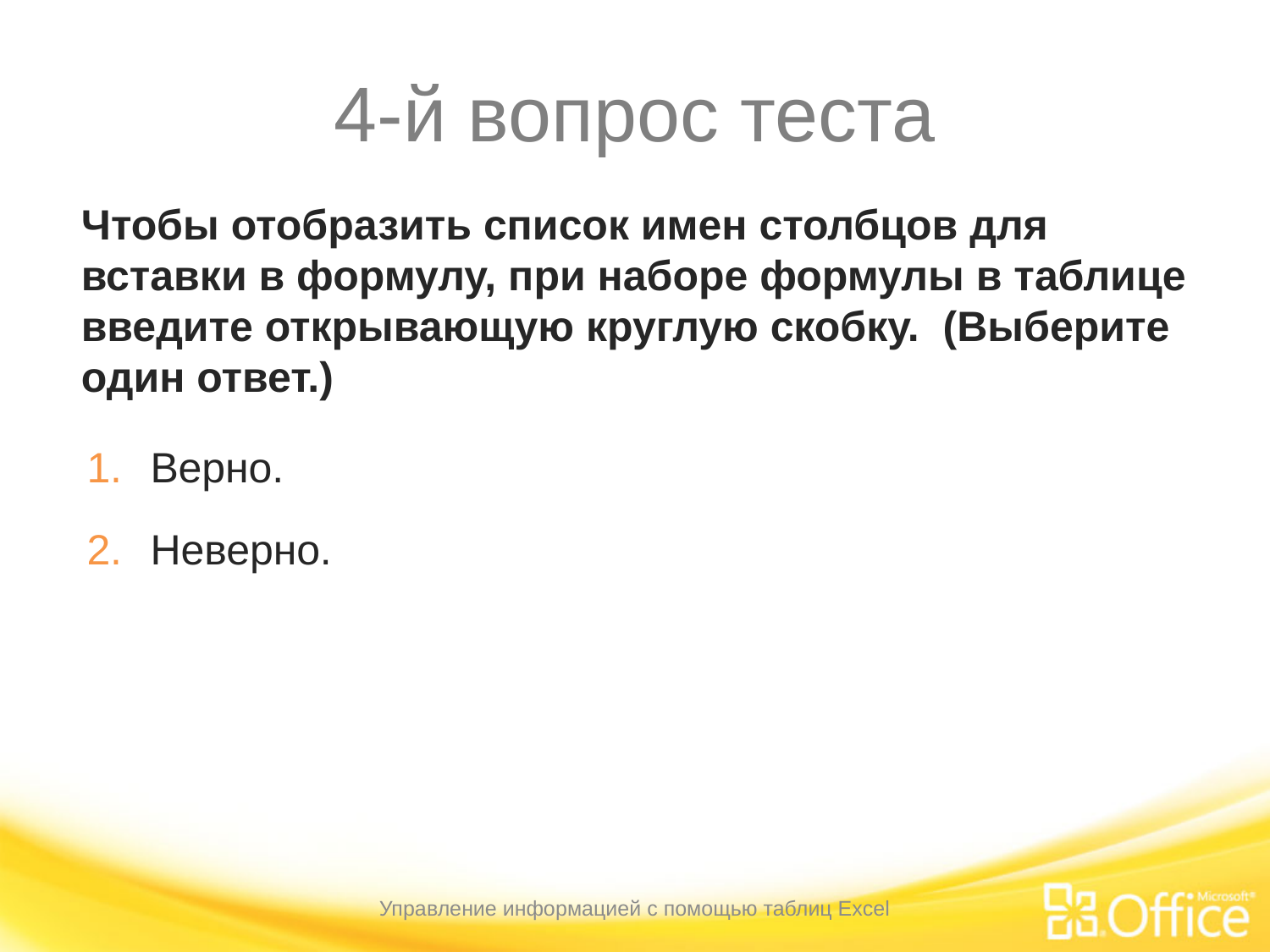

# 4-й вопрос теста
Чтобы отобразить список имен столбцов для вставки в формулу, при наборе формулы в таблице введите открывающую круглую скобку.  (Выберите один ответ.)
Верно.
Неверно.
Управление информацией с помощью таблиц Excel